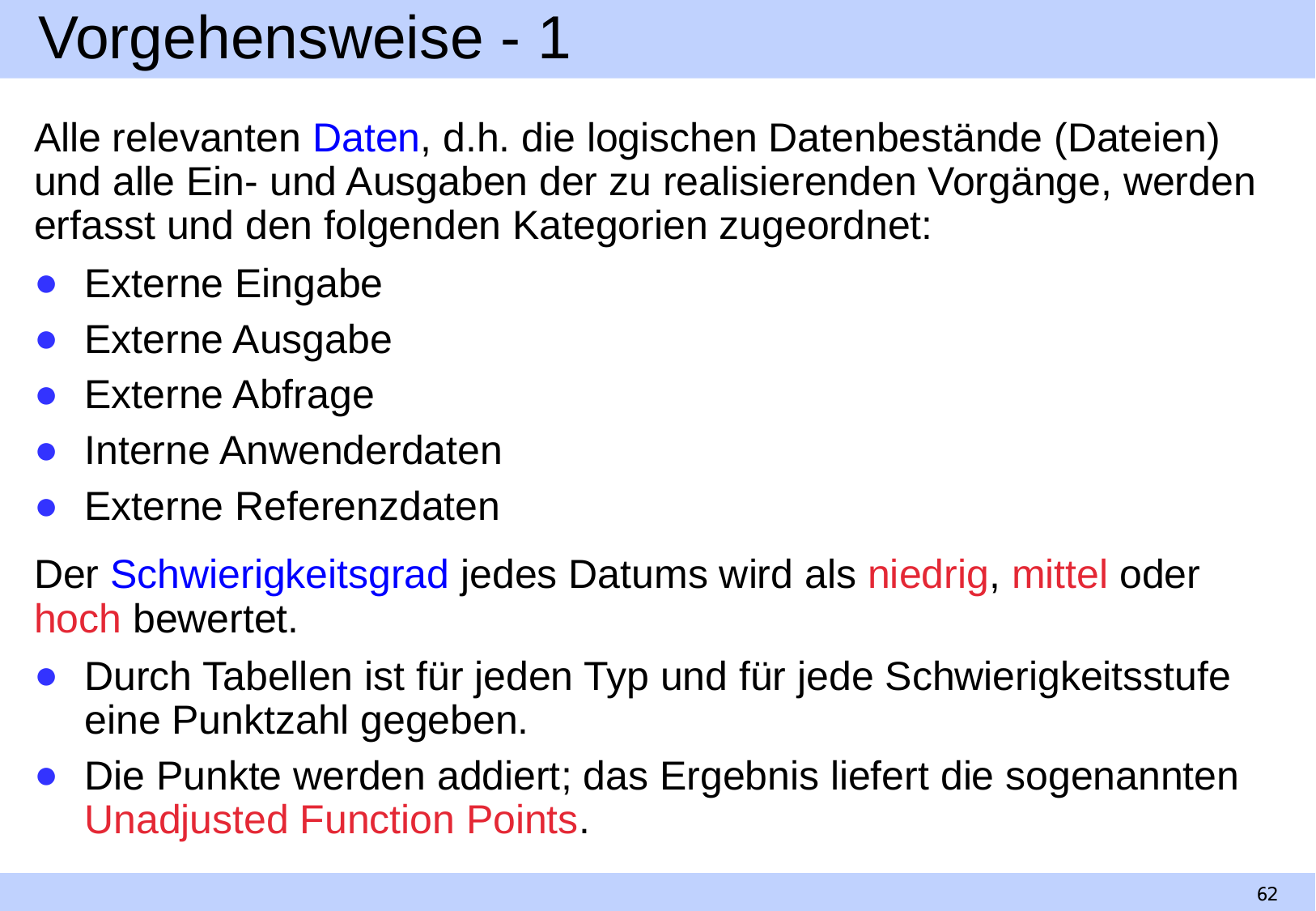

# Vorgehensweise - 1
Alle relevanten Daten, d.h. die logischen Datenbestände (Dateien) und alle Ein- und Ausgaben der zu realisierenden Vorgänge, werden erfasst und den folgenden Kategorien zugeordnet:
Externe Eingabe
Externe Ausgabe
Externe Abfrage
Interne Anwenderdaten
Externe Referenzdaten
Der Schwierigkeitsgrad jedes Datums wird als niedrig, mittel oder hoch bewertet.
Durch Tabellen ist für jeden Typ und für jede Schwierigkeitsstufe eine Punktzahl gegeben.
Die Punkte werden addiert; das Ergebnis liefert die sogenannten Unadjusted Function Points.
62